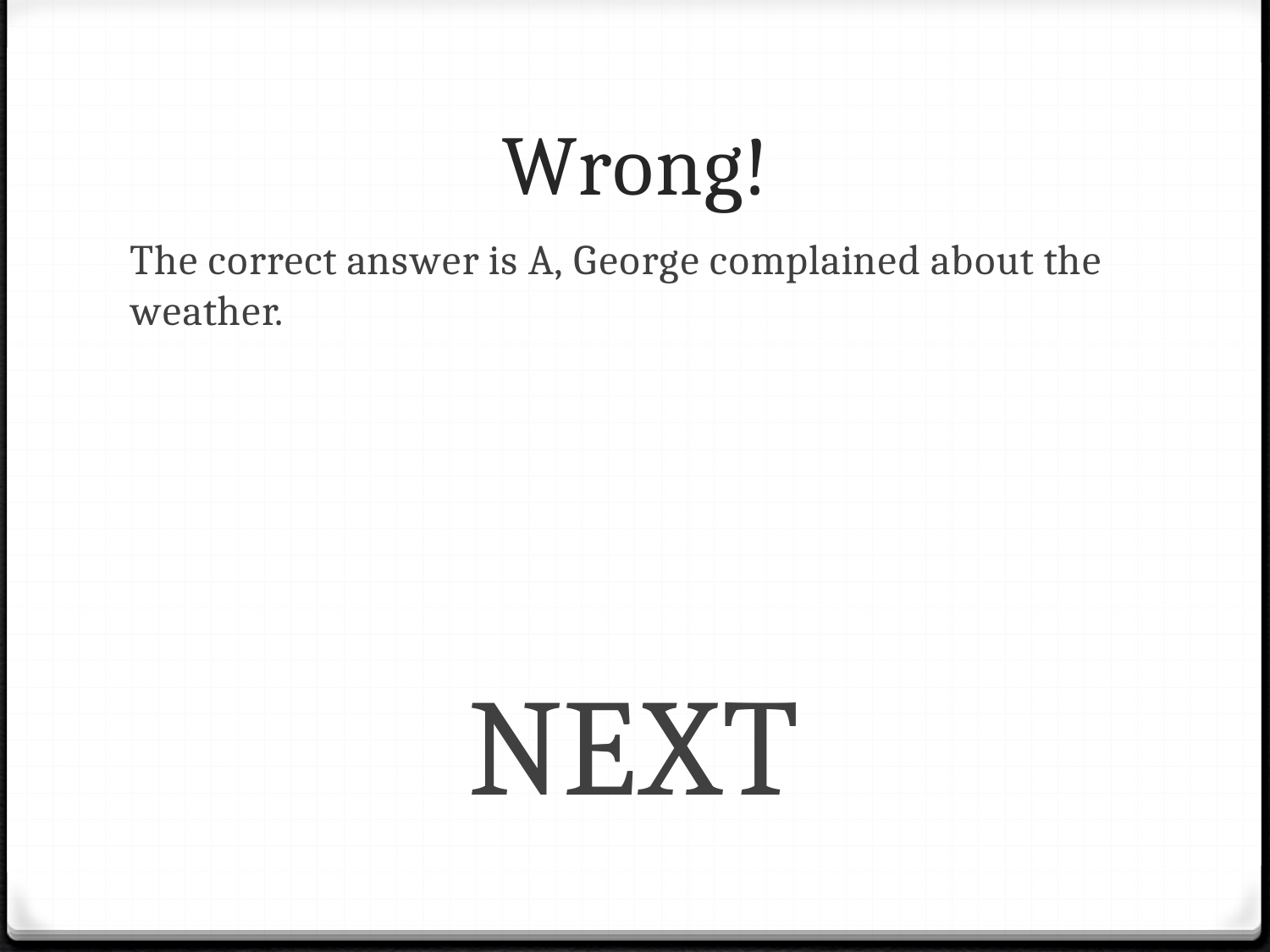

# Wrong!
The correct answer is A, George complained about the weather.

NEXT